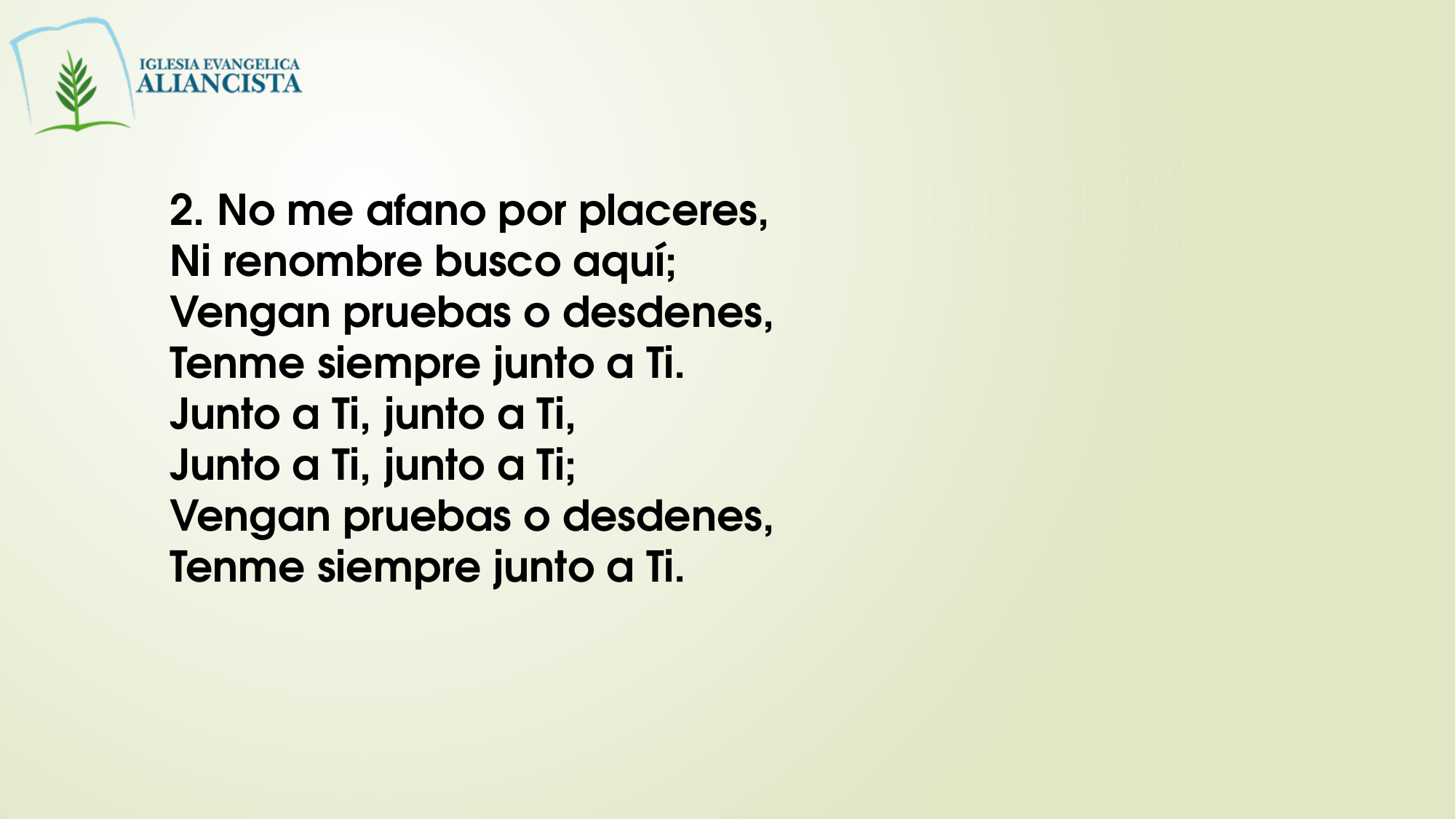

2. No me afano por placeres,
Ni renombre busco aquí;
Vengan pruebas o desdenes,
Tenme siempre junto a Ti.
Junto a Ti, junto a Ti,
Junto a Ti, junto a Ti;
Vengan pruebas o desdenes,
Tenme siempre junto a Ti.